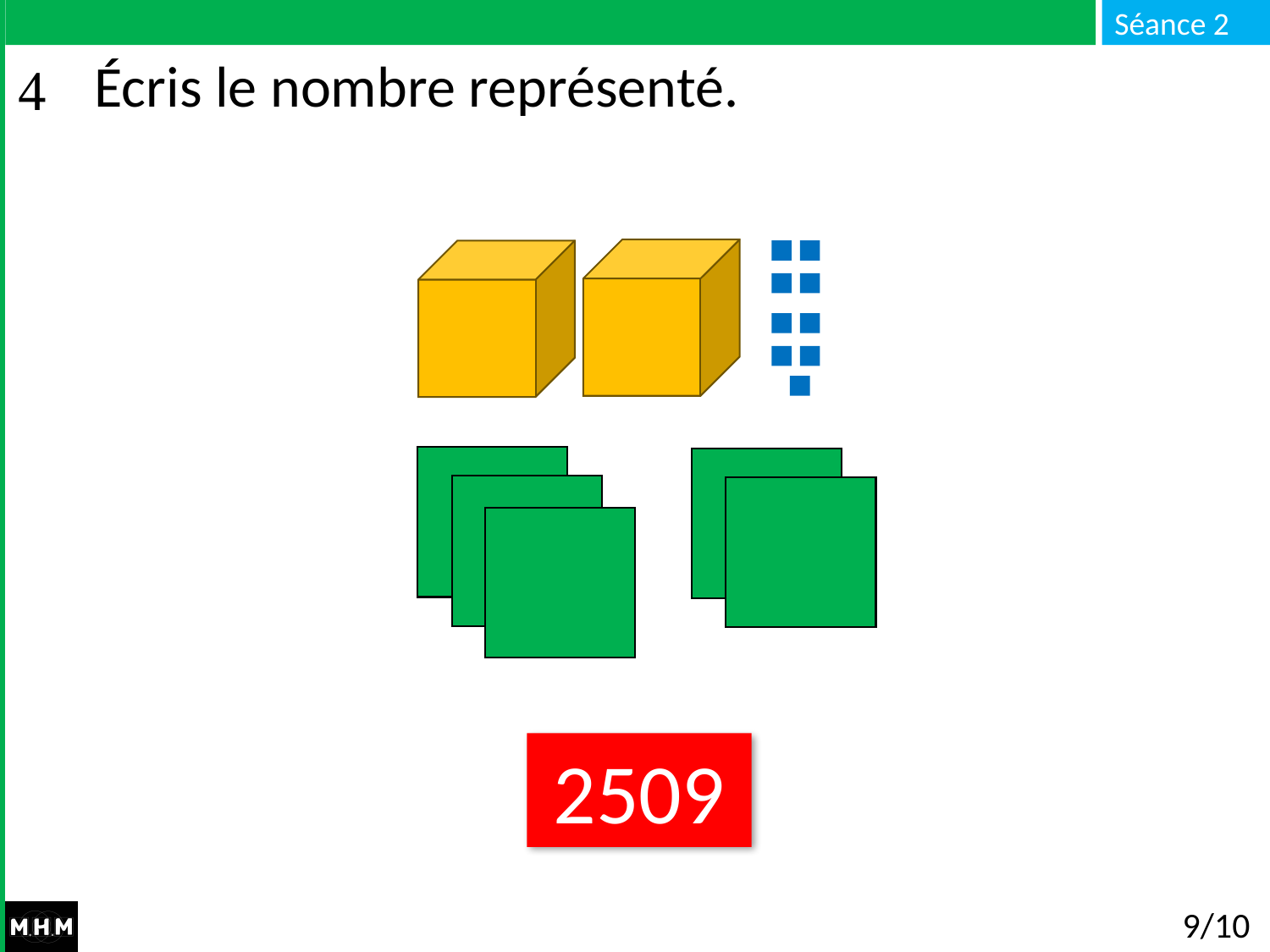

# Écris le nombre représenté.

2509
9/10